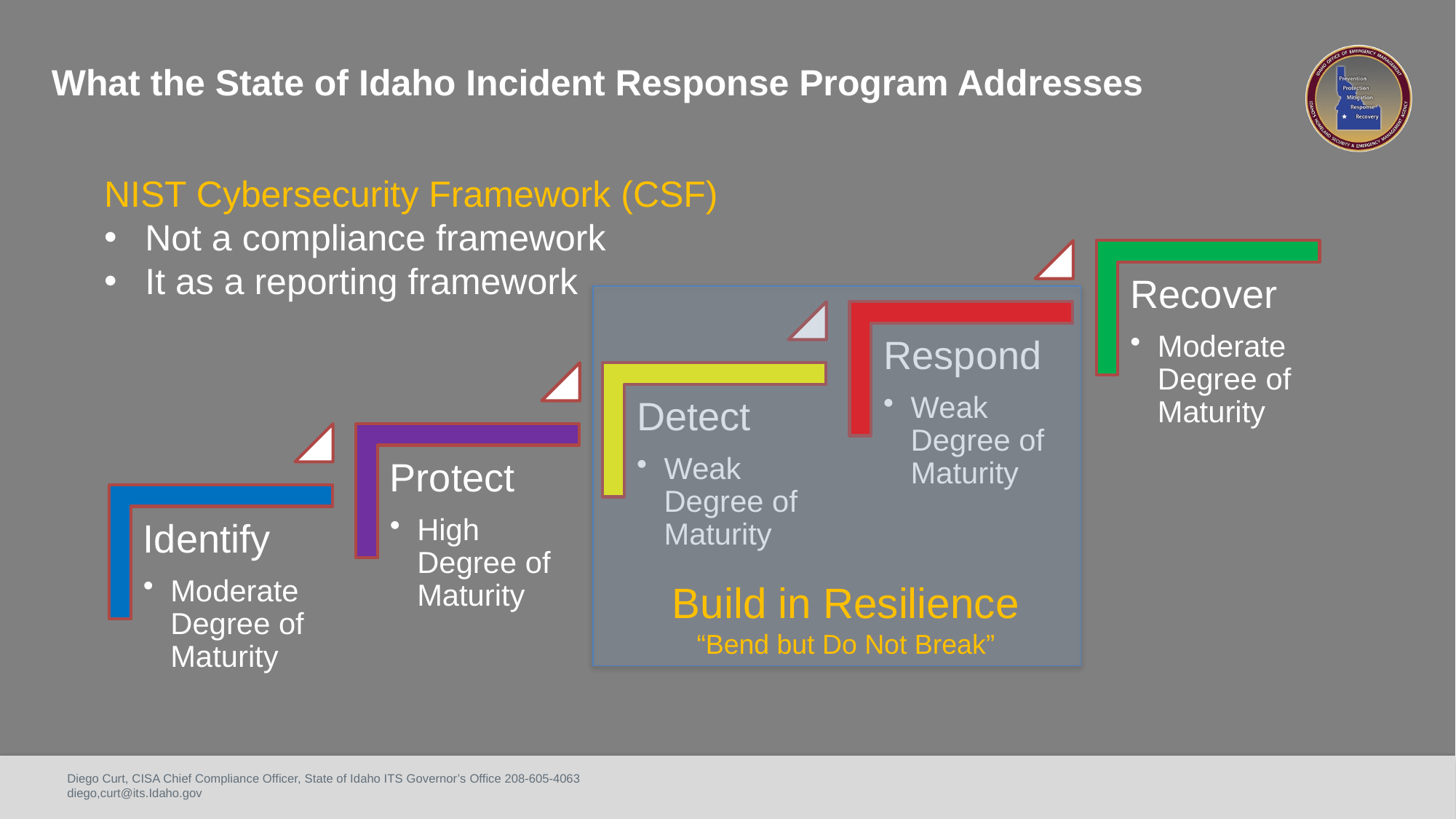

What the State of Idaho Incident Response Program Addresses
NIST Cybersecurity Framework (CSF)
Not a compliance framework
It as a reporting framework

Identify
Moderate Degree of Maturity
Protect
High Degree of Maturity
Detect
Weak Degree of Maturity
Respond
Weak Degree of Maturity
Recover
Moderate Degree of Maturity

Build in Resilience
“Bend but Do Not Break”